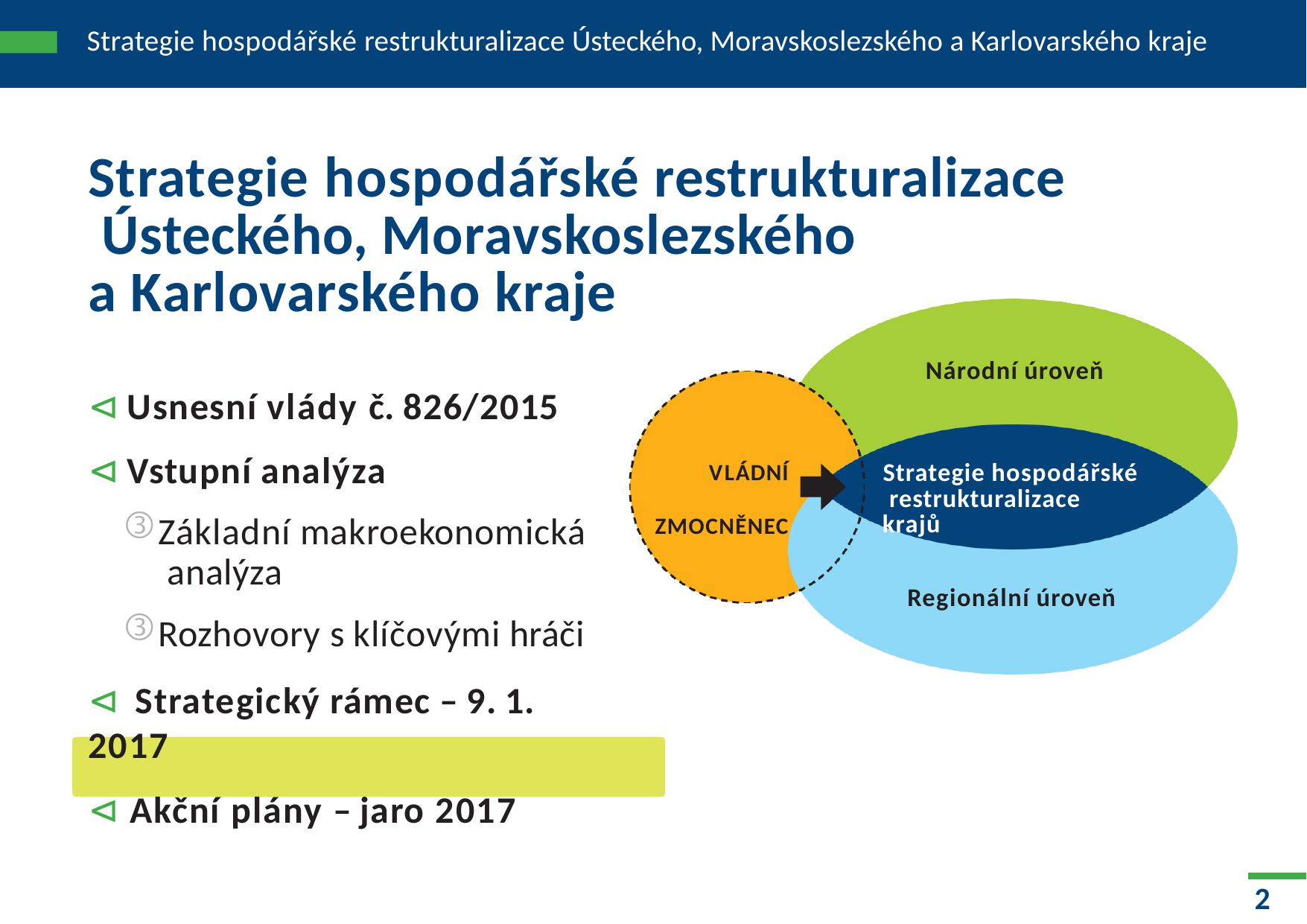

Strategie hospodářské restrukturalizace Ústeckého, Moravskoslezského a Karlovarského kraje

# Strategie hospodářské restrukturalizace  Ústeckého, Moravskoslezského
a Karlovarského kraje

Národní úroveň
⊲   Usnesní vlády č. 826/2015
⊲   Vstupní analýza
Základní makroekonomická  analýza
Rozhovory s klíčovými hráči
⊲   Strategický rámec – 9. 1. 2017
⊲ Akční plány – jaro 2017
VLÁDNÍ  ZMOCNĚNEC
Strategie hospodářské  restrukturalizace krajů
Regionální úroveň

2